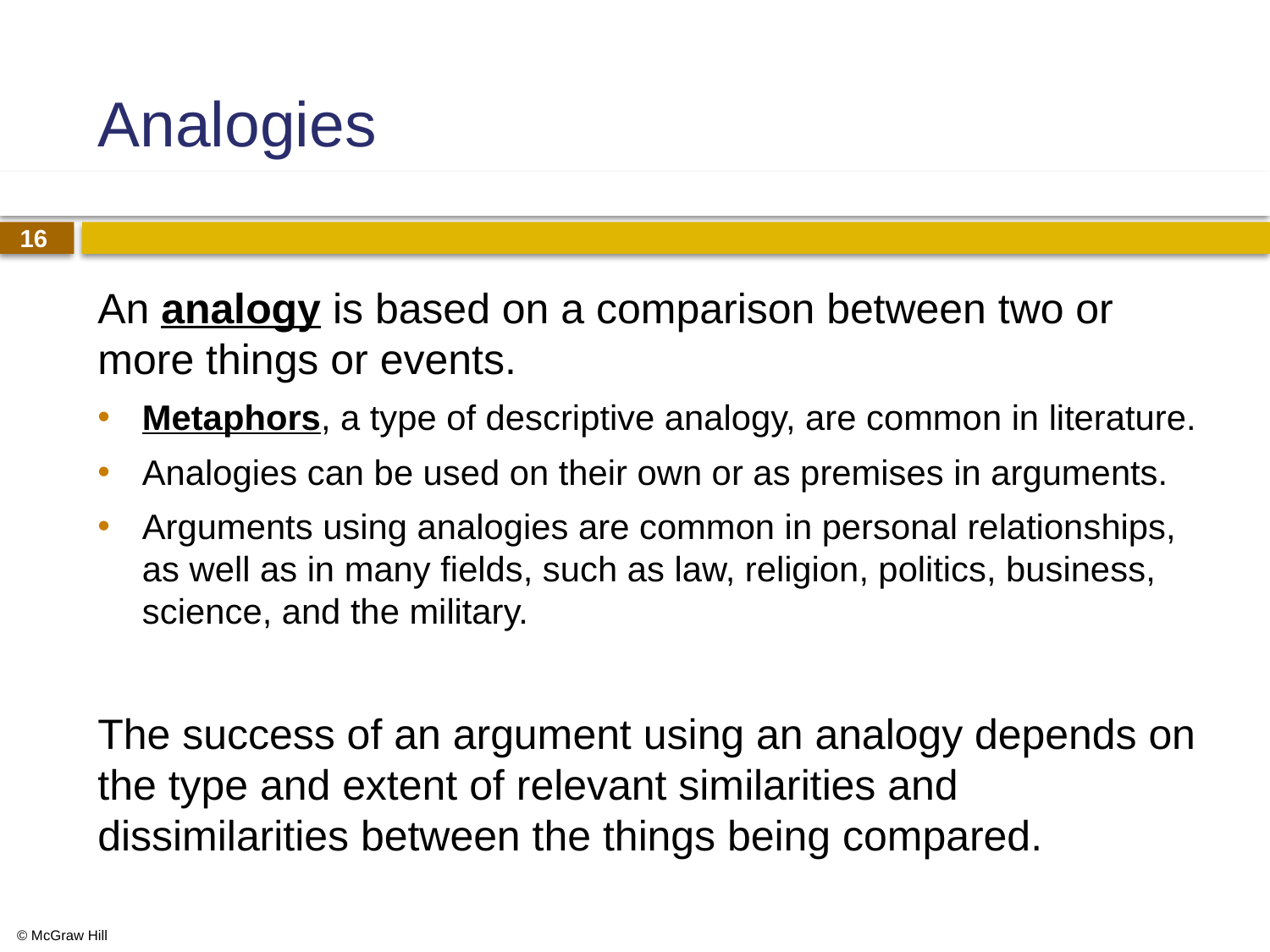

# Analogies
An analogy is based on a comparison between two or more things or events.
Metaphors, a type of descriptive analogy, are common in literature.
Analogies can be used on their own or as premises in arguments.
Arguments using analogies are common in personal relationships, as well as in many fields, such as law, religion, politics, business, science, and the military.

The success of an argument using an analogy depends on the type and extent of relevant similarities and dissimilarities between the things being compared.